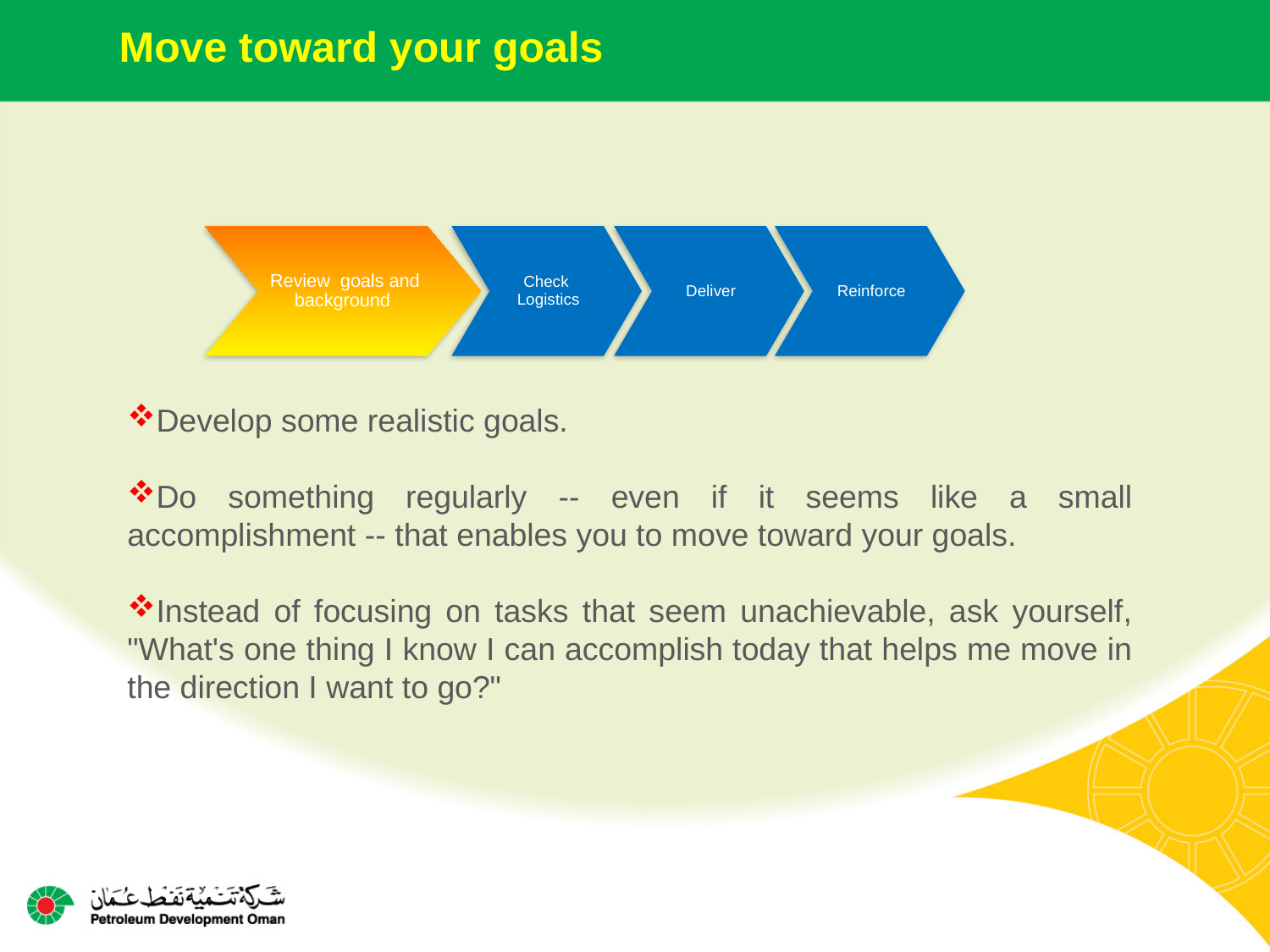

Move toward your goals

Check
Logistics
Reinforce
Review  goals and background
Deliver

Develop some realistic goals.

Do something regularly -- even if it seems like a small accomplishment -- that enables you to move toward your goals.

Instead of focusing on tasks that seem unachievable, ask yourself, "What's one thing I know I can accomplish today that helps me move in the direction I want to go?"